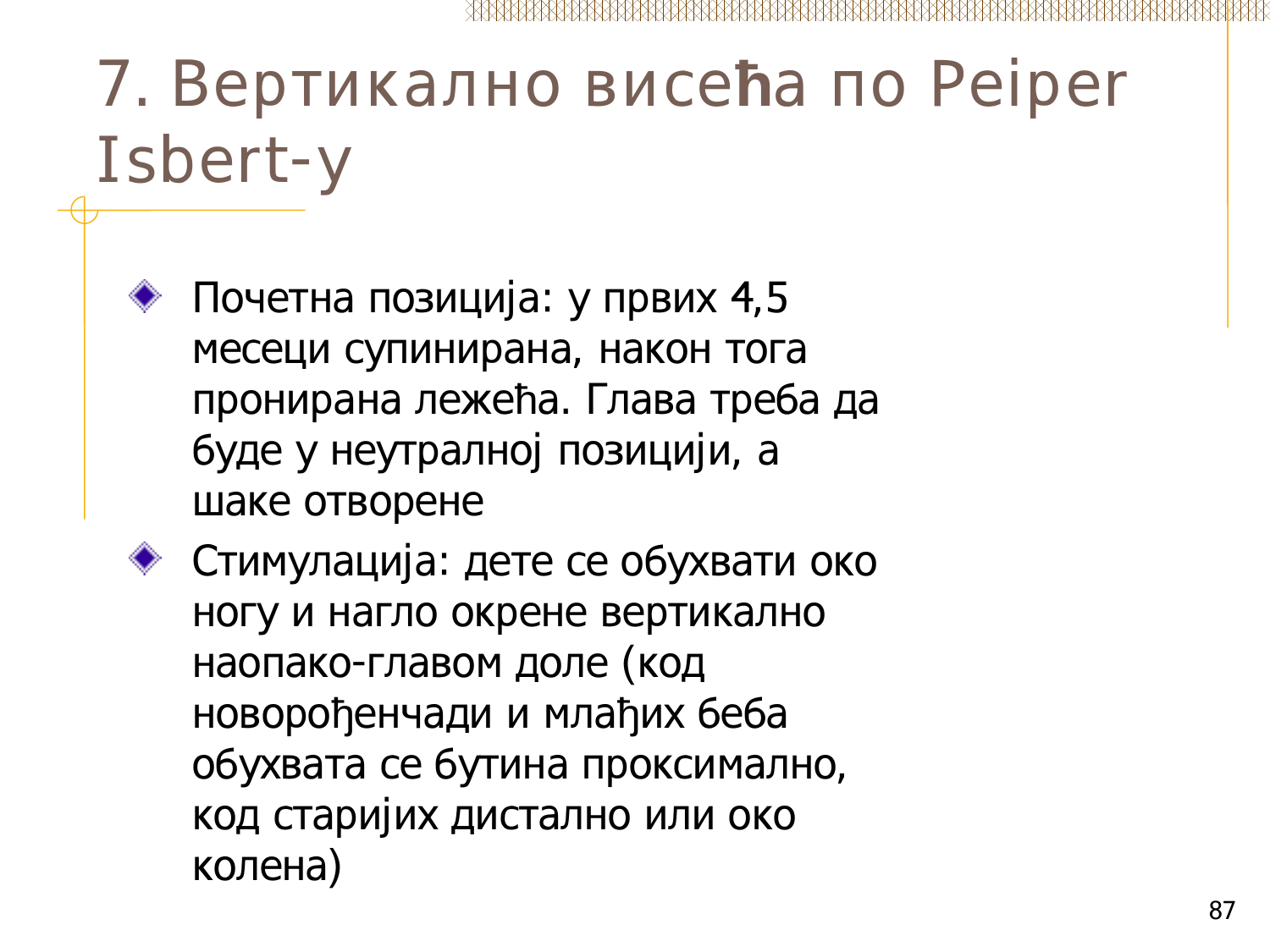

# 7. Вертикално висећа по Peiper Isbert-у
Почетна позиција: у првих 4,5 месеци супинирана, након тога пронирана лежећа. Глава треба да буде у неутралној позицији, а шаке отворене
Стимулација: дете се обухвати око ногу и нагло окрене вертикално наопако-главом доле (код новорођенчади и млађих беба обухвата се бутина проксимално, код старијих дистално или око колена)

87